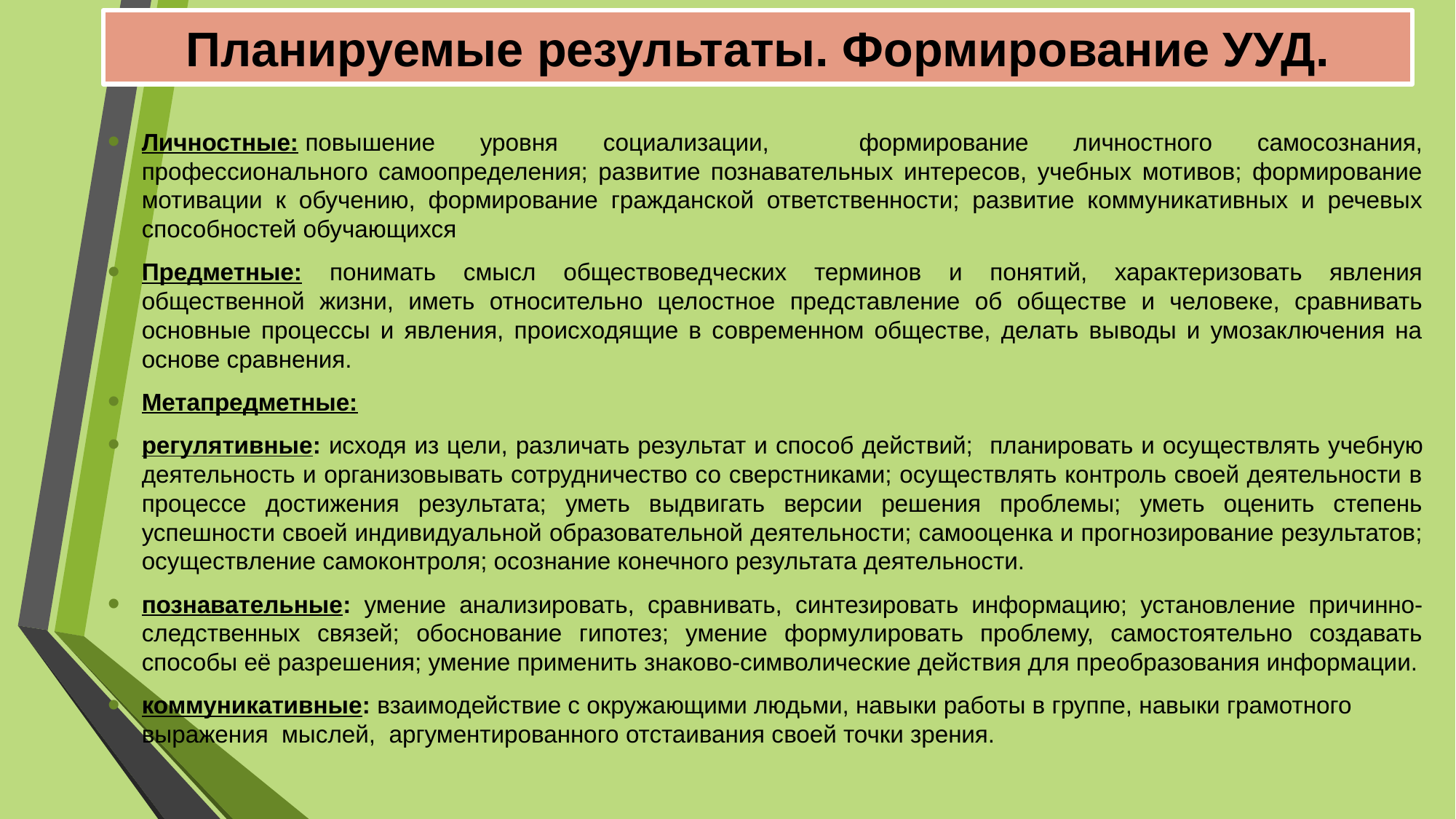

# Планируемые результаты. Формирование УУД.
Личностные: повышение уровня социализации,  формирование личностного самосознания, профессионального самоопределения; развитие познавательных интересов, учебных мотивов; формирование мотивации к обучению, формирование гражданской ответственности; развитие коммуникативных и речевых способностей обучающихся
Предметные: понимать смысл обществоведческих терминов и понятий, характеризовать явления общественной жизни, иметь относительно целостное представление об обществе и человеке, сравнивать основные процессы и явления, происходящие в современном обществе, делать выводы и умозаключения на основе сравнения.
Метапредметные:
регулятивные: исходя из цели, различать результат и способ действий;  планировать и осуществлять учебную деятельность и организовывать сотрудничество со сверстниками; осуществлять контроль своей деятельности в процессе достижения результата; уметь выдвигать версии решения проблемы; уметь оценить степень успешности своей индивидуальной образовательной деятельности; самооценка и прогнозирование результатов; осуществление самоконтроля; осознание конечного результата деятельности.
познавательные: умение анализировать, сравнивать, синтезировать информацию; установление причинно-следственных связей; обоснование гипотез; умение формулировать проблему, самостоятельно создавать способы её разрешения; умение применить знаково-символические действия для преобразования информации.
коммуникативные: взаимодействие с окружающими людьми, навыки работы в группе, навыки грамотного выражения  мыслей,  аргументированного отстаивания своей точки зрения.